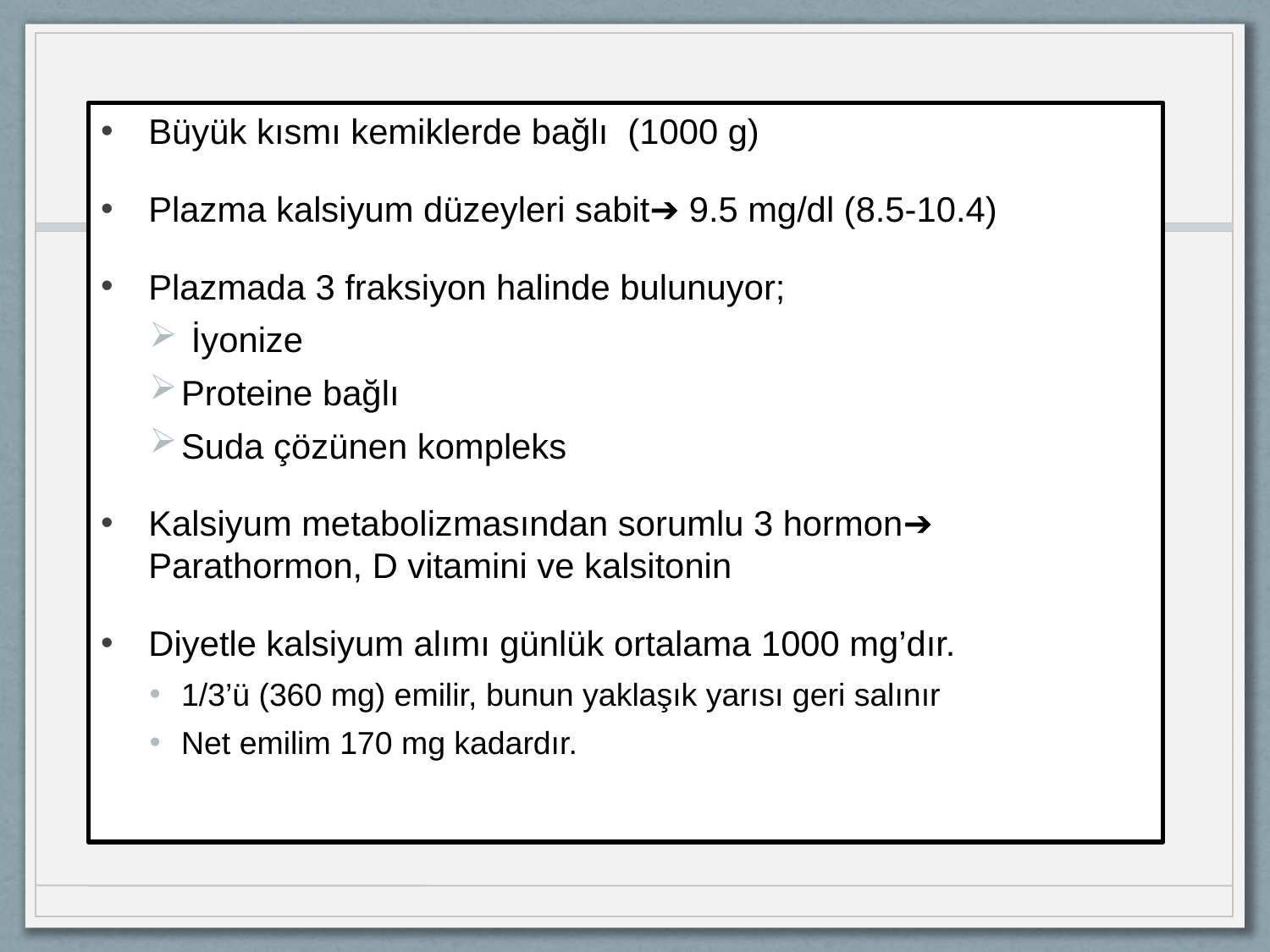

Büyük kısmı kemiklerde bağlı  (1000 g)
Plazma kalsiyum düzeyleri sabit➔ 9.5 mg/dl (8.5-10.4)
Plazmada 3 fraksiyon halinde bulunuyor;
 İyonize
Proteine bağlı
Suda çözünen kompleks
Kalsiyum metabolizmasından sorumlu 3 hormon➔ Parathormon, D vitamini ve kalsitonin
Diyetle kalsiyum alımı günlük ortalama 1000 mg’dır.
1/3’ü (360 mg) emilir, bunun yaklaşık yarısı geri salınır
Net emilim 170 mg kadardır.